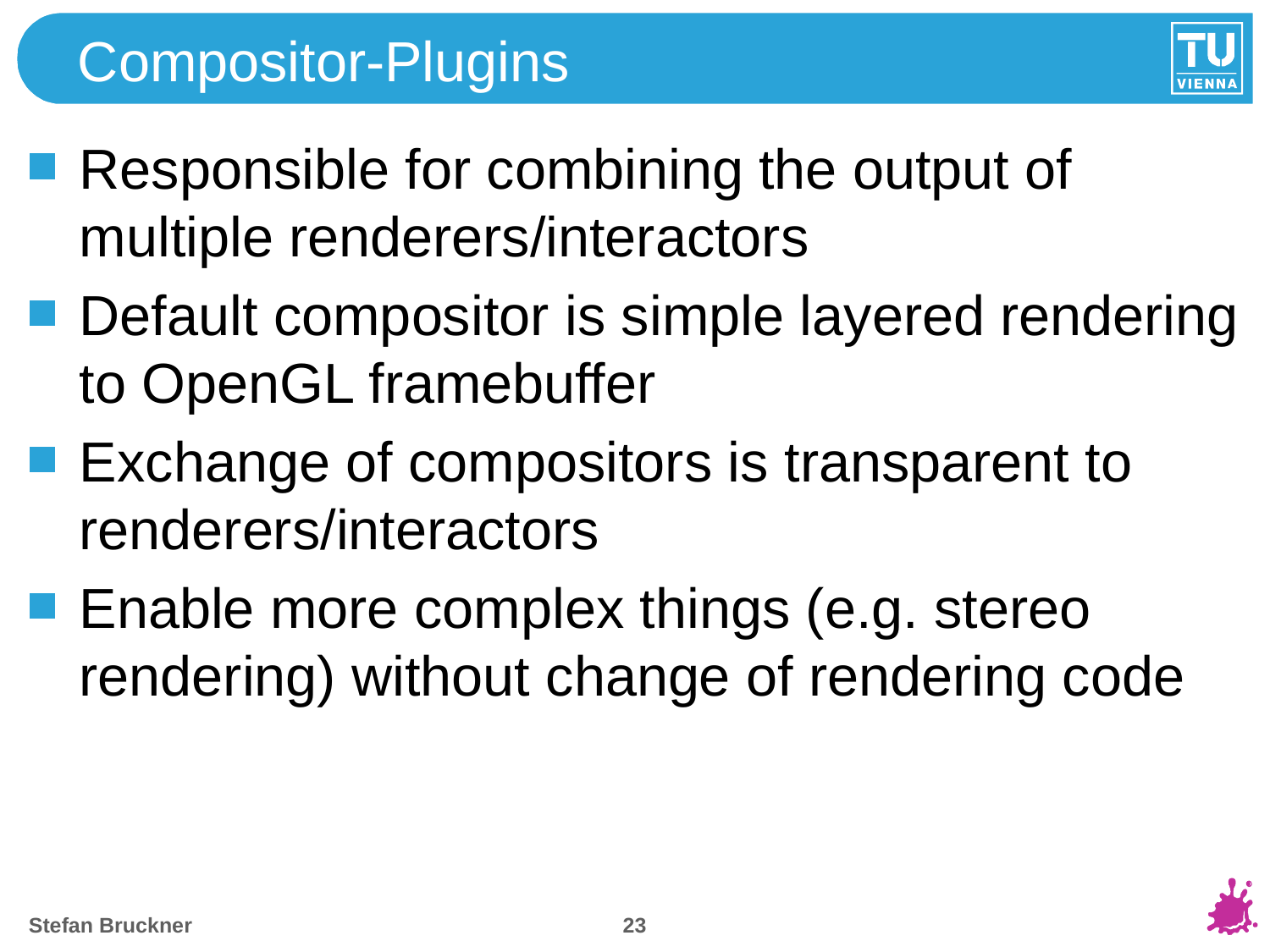

# Compositor-Plugins
Responsible for combining the output of multiple renderers/interactors
Default compositor is simple layered rendering to OpenGL framebuffer
Exchange of compositors is transparent to renderers/interactors
Enable more complex things (e.g. stereo rendering) without change of rendering code
23
Stefan Bruckner